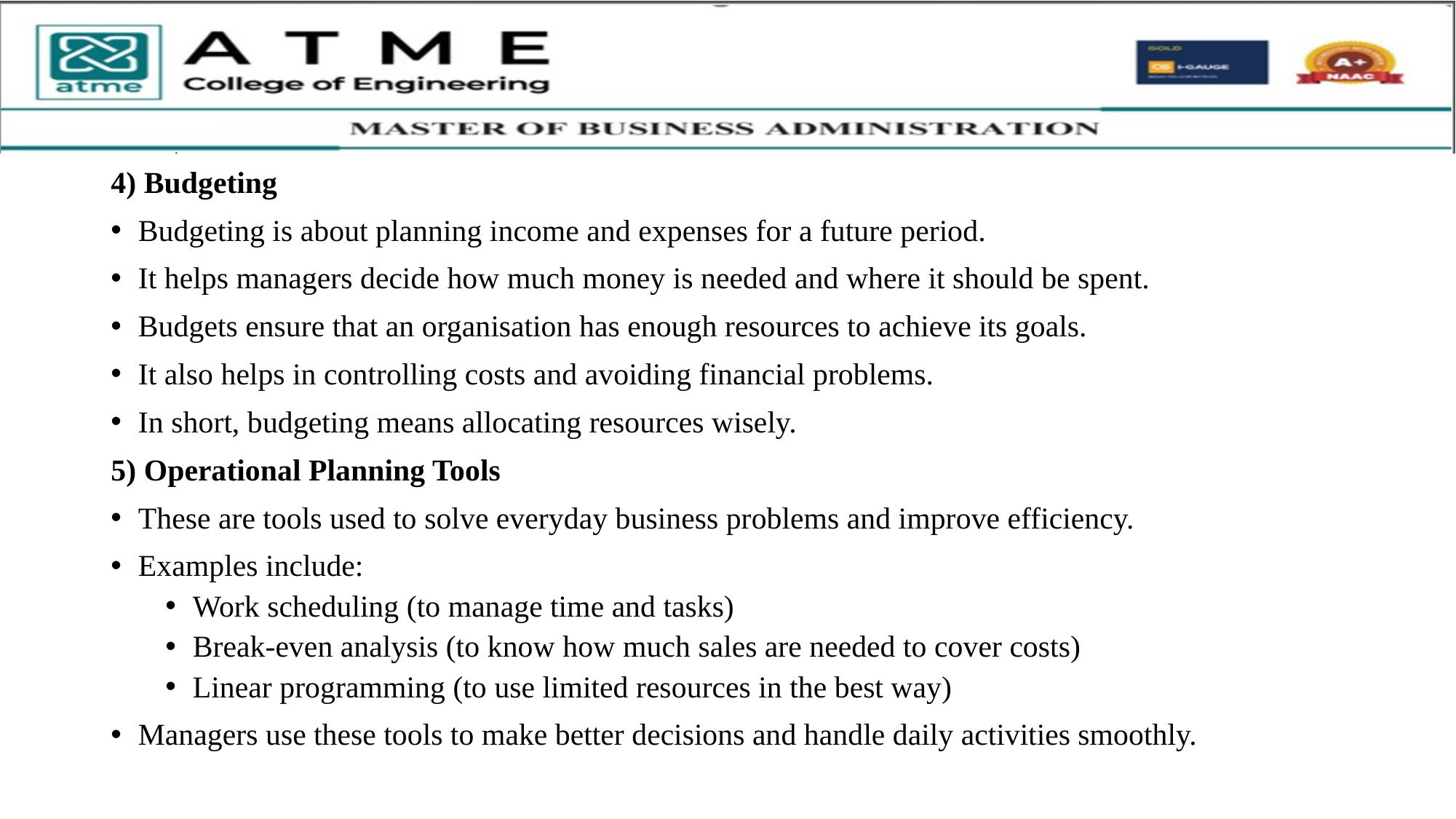

4) Budgeting
Budgeting is about planning income and expenses for a future period.
It helps managers decide how much money is needed and where it should be spent.
Budgets ensure that an organisation has enough resources to achieve its goals.
It also helps in controlling costs and avoiding financial problems.
In short, budgeting means allocating resources wisely.
5) Operational Planning Tools
These are tools used to solve everyday business problems and improve efficiency.
Examples include:
Work scheduling (to manage time and tasks)
Break-even analysis (to know how much sales are needed to cover costs)
Linear programming (to use limited resources in the best way)
Managers use these tools to make better decisions and handle daily activities smoothly.